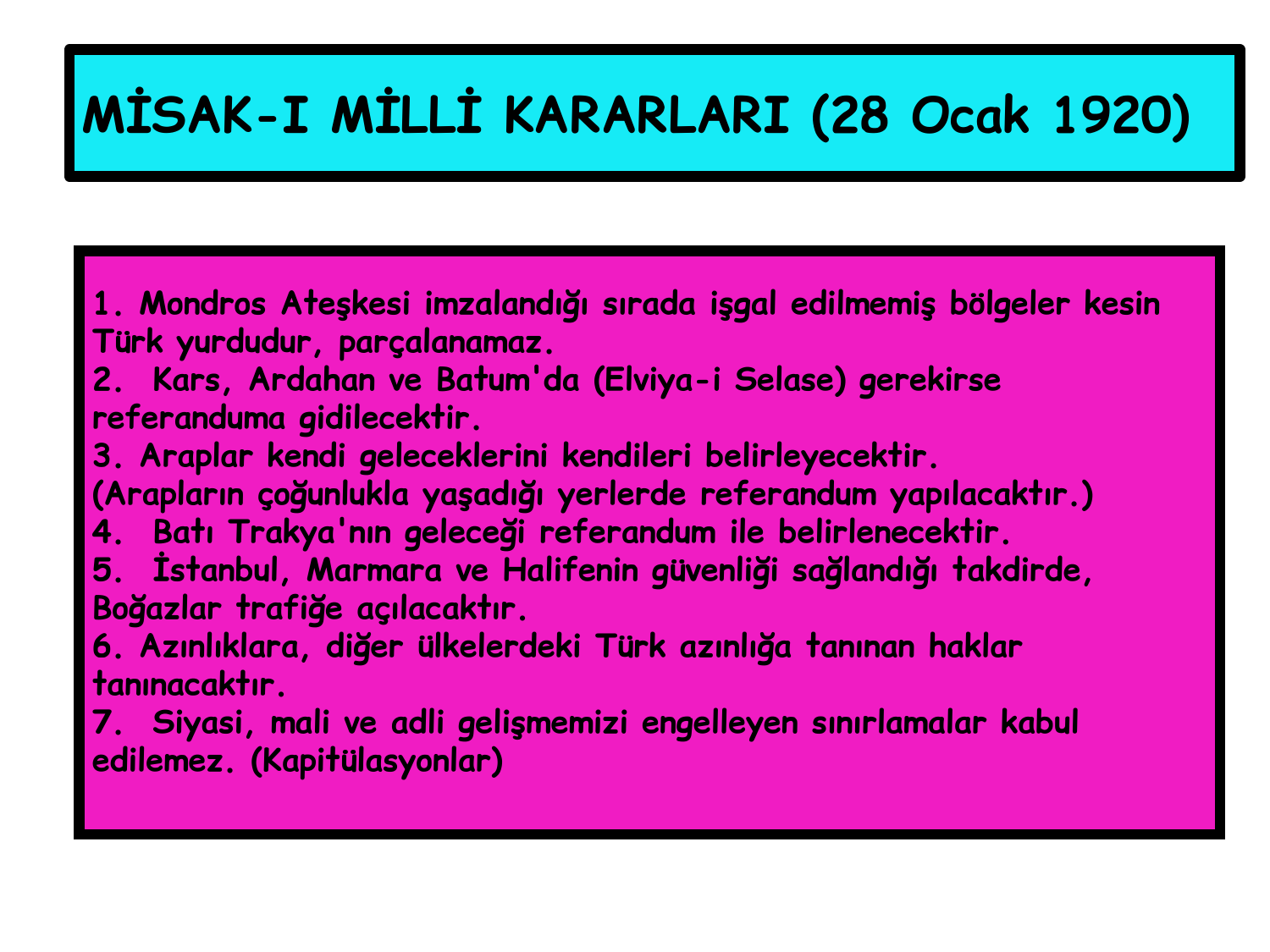

MİSAK-I MİLLİ KARARLARI (28 Ocak 1920)

1. Mondros Ateşkesi imzalandığı sırada işgal edilmemiş bölgeler kesin Türk yurdudur, parçalanamaz.
2.  Kars, Ardahan ve Batum'da (Elviya-i Selase) gerekirse referanduma gidilecektir.
3. Araplar kendi geleceklerini kendileri belirleyecektir. (Arapların çoğunlukla yaşadığı yerlerde referandum yapılacaktır.)
4.  Batı Trakya'nın geleceği referandum ile belirlenecektir.
5.  İstanbul, Marmara ve Halifenin güvenliği sağlandığı takdirde, Boğazlar trafiğe açılacaktır.
6. Azınlıklara, diğer ülkelerdeki Türk azınlığa tanınan haklar tanınacaktır.
7.  Siyasi, mali ve adli gelişmemizi engelleyen sınırlamalar kabul edilemez. (Kapitülasyonlar)